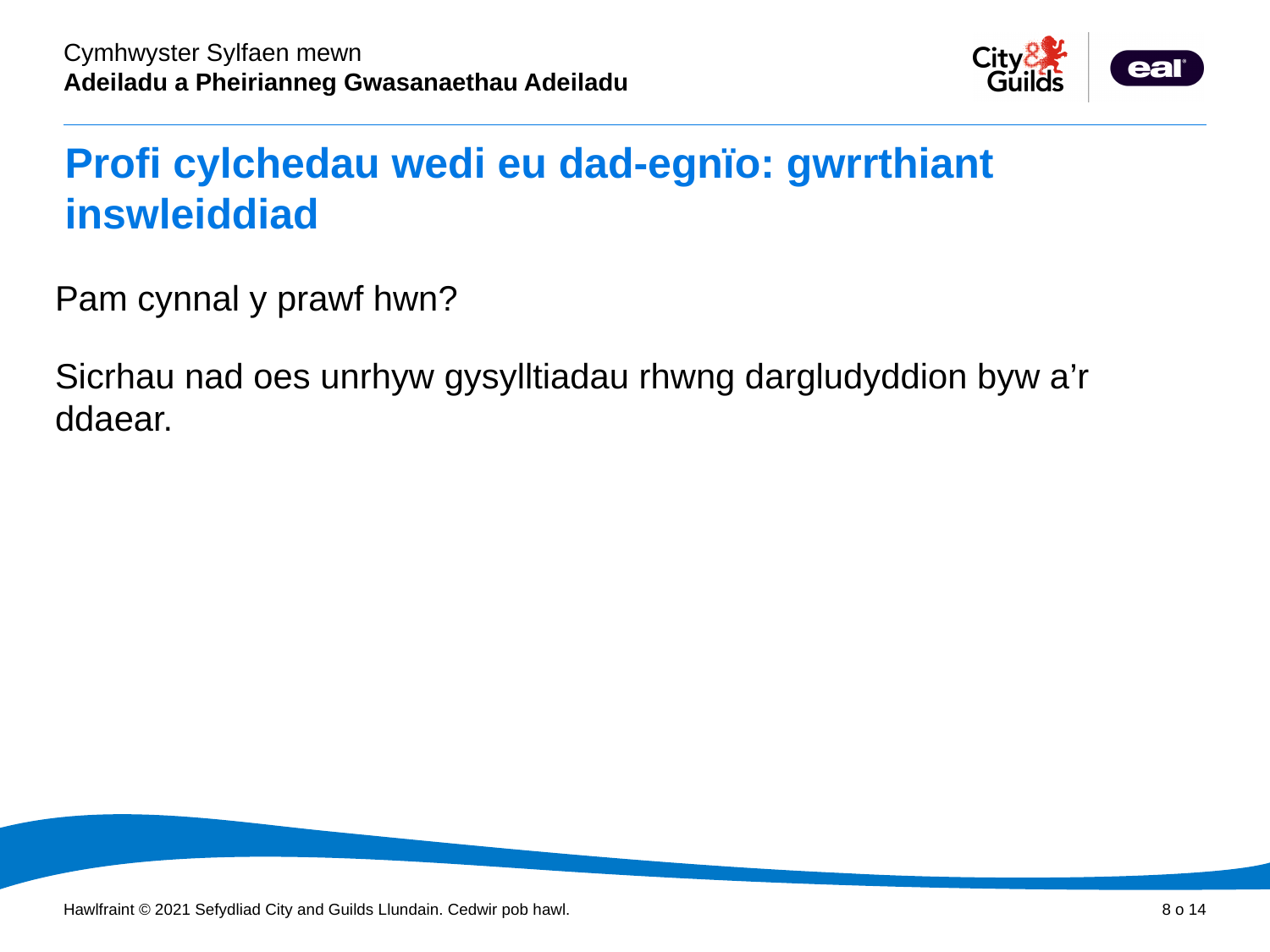

# Profi cylchedau wedi eu dad-egnïo: gwrrthiant inswleiddiad
Pam cynnal y prawf hwn?
Sicrhau nad oes unrhyw gysylltiadau rhwng dargludyddion byw a’r ddaear.